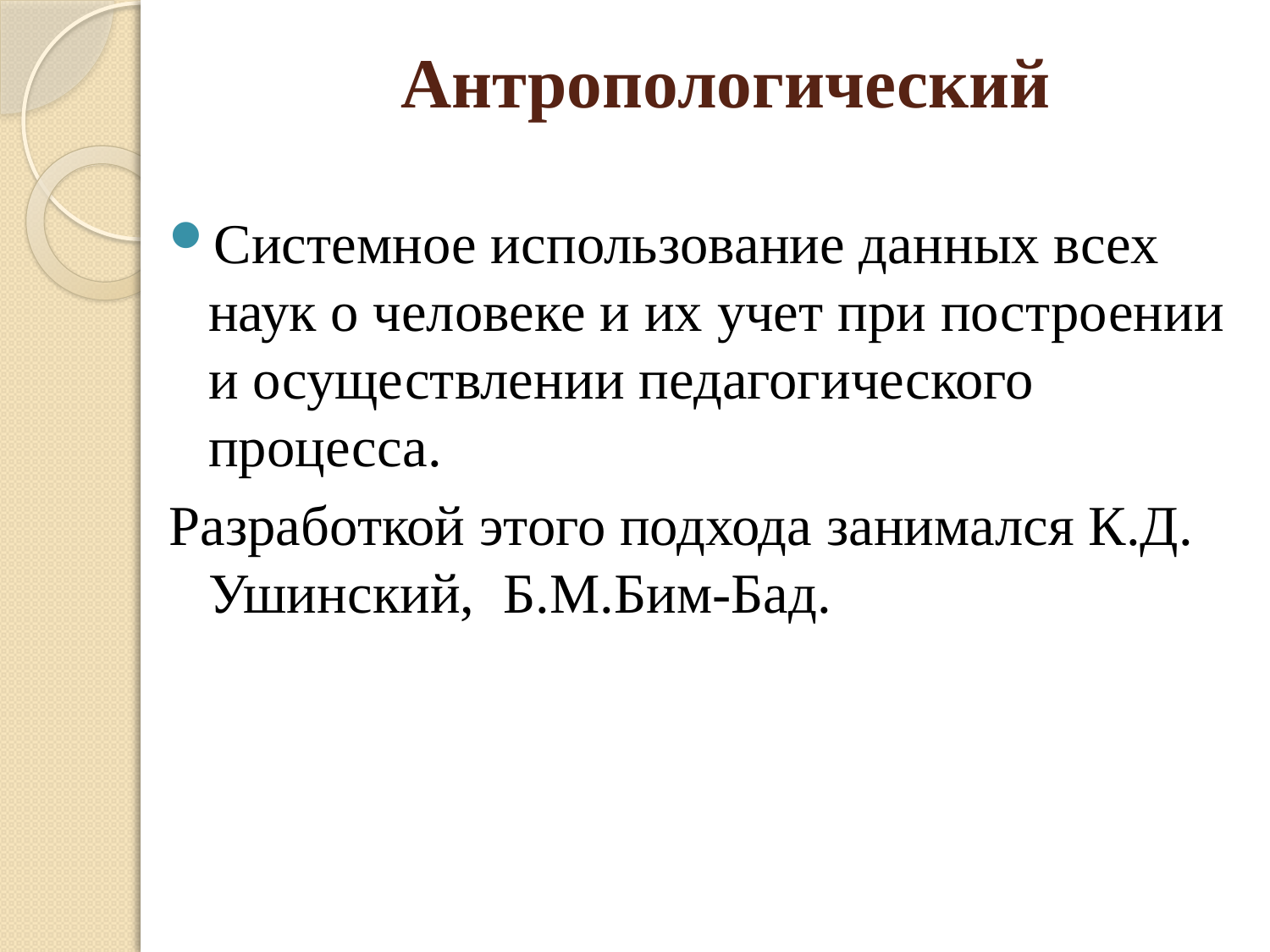

# Антропологический
Системное использование данных всех наук о человеке и их учет при построении и осуществлении педагогического процесса.
Разработкой этого подхода занимался К.Д. Ушинский,  Б.М.Бим-Бад.